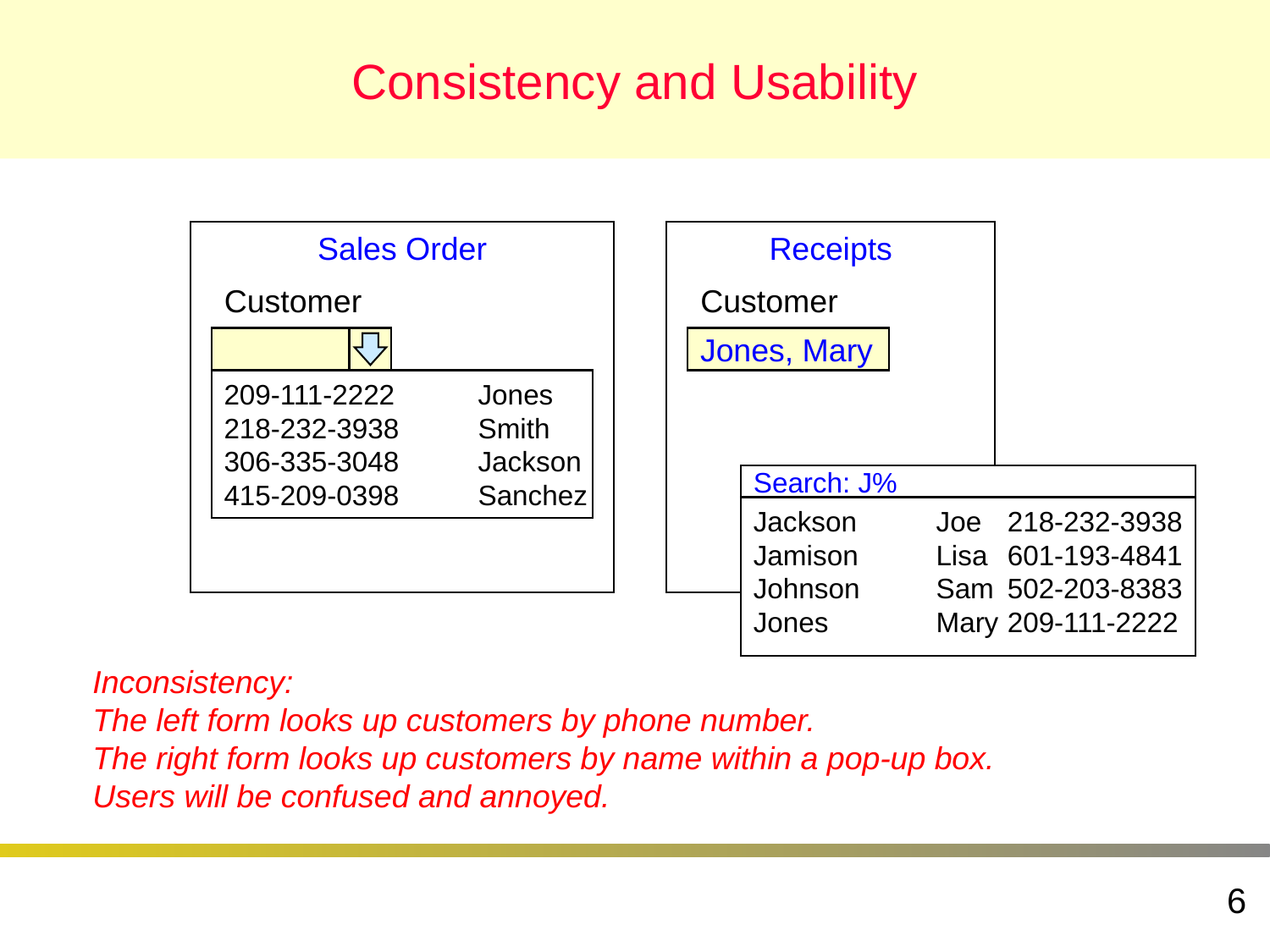

# Consistency and Usability
Sales Order
Receipts
Customer
Customer

Jones, Mary

209-111-2222		Jones
218-232-3938	Smith
306-335-3048	Jackson
415-209-0398	Sanchez
Search: J%
Jackson	Joe	218-232-3938
Jamison	Lisa	601-193-4841
Johnson	Sam	502-203-8383
Jones		Mary	209-111-2222
Inconsistency:
The left form looks up customers by phone number.
The right form looks up customers by name within a pop-up box.
Users will be confused and annoyed.
6